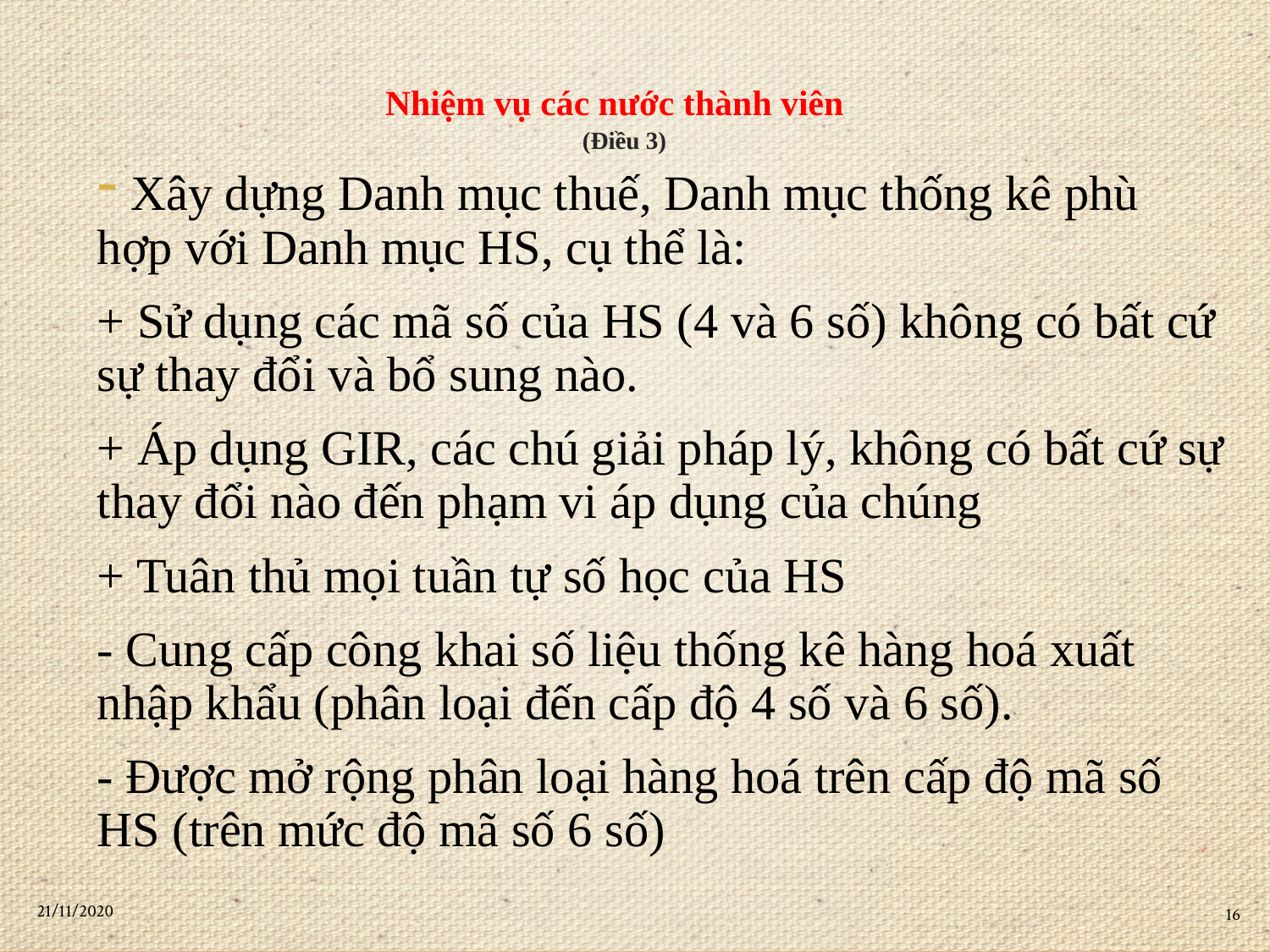

# Nhiệm vụ các nước thành viên (Điều 3)
 Xây dựng Danh mục thuế, Danh mục thống kê phù hợp với Danh mục HS, cụ thể là:
+ Sử dụng các mã số của HS (4 và 6 số) không có bất cứ sự thay đổi và bổ sung nào.
+ Áp dụng GIR, các chú giải pháp lý, không có bất cứ sự thay đổi nào đến phạm vi áp dụng của chúng
+ Tuân thủ mọi tuần tự số học của HS
- Cung cấp công khai số liệu thống kê hàng hoá xuất nhập khẩu (phân loại đến cấp độ 4 số và 6 số).
- Được mở rộng phân loại hàng hoá trên cấp độ mã số HS (trên mức độ mã số 6 số)
21/11/2020
16